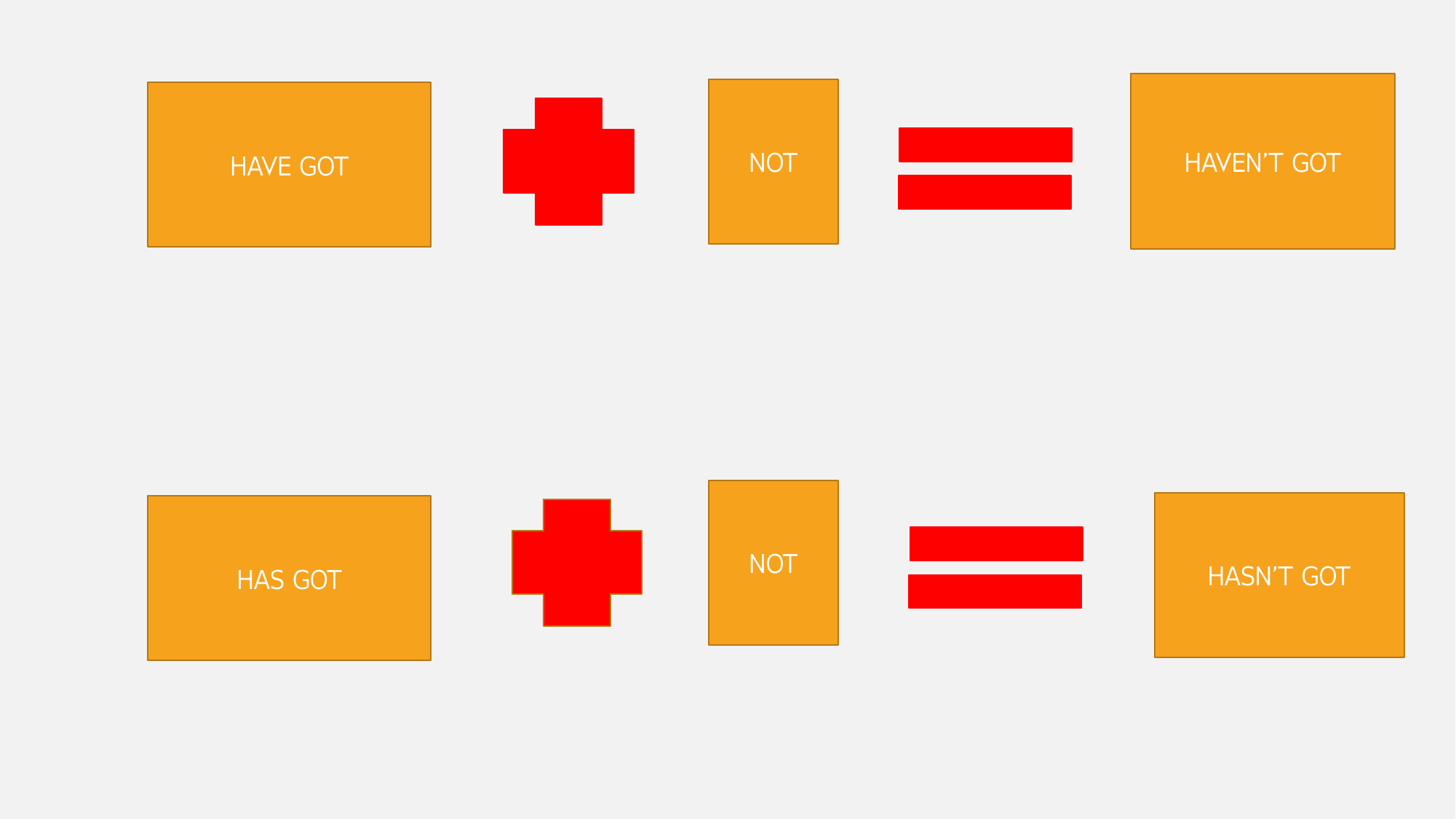

HAVEN’T GOT
NOT
HAVE GOT

NOT
HASN’T GOT
HAS GOT